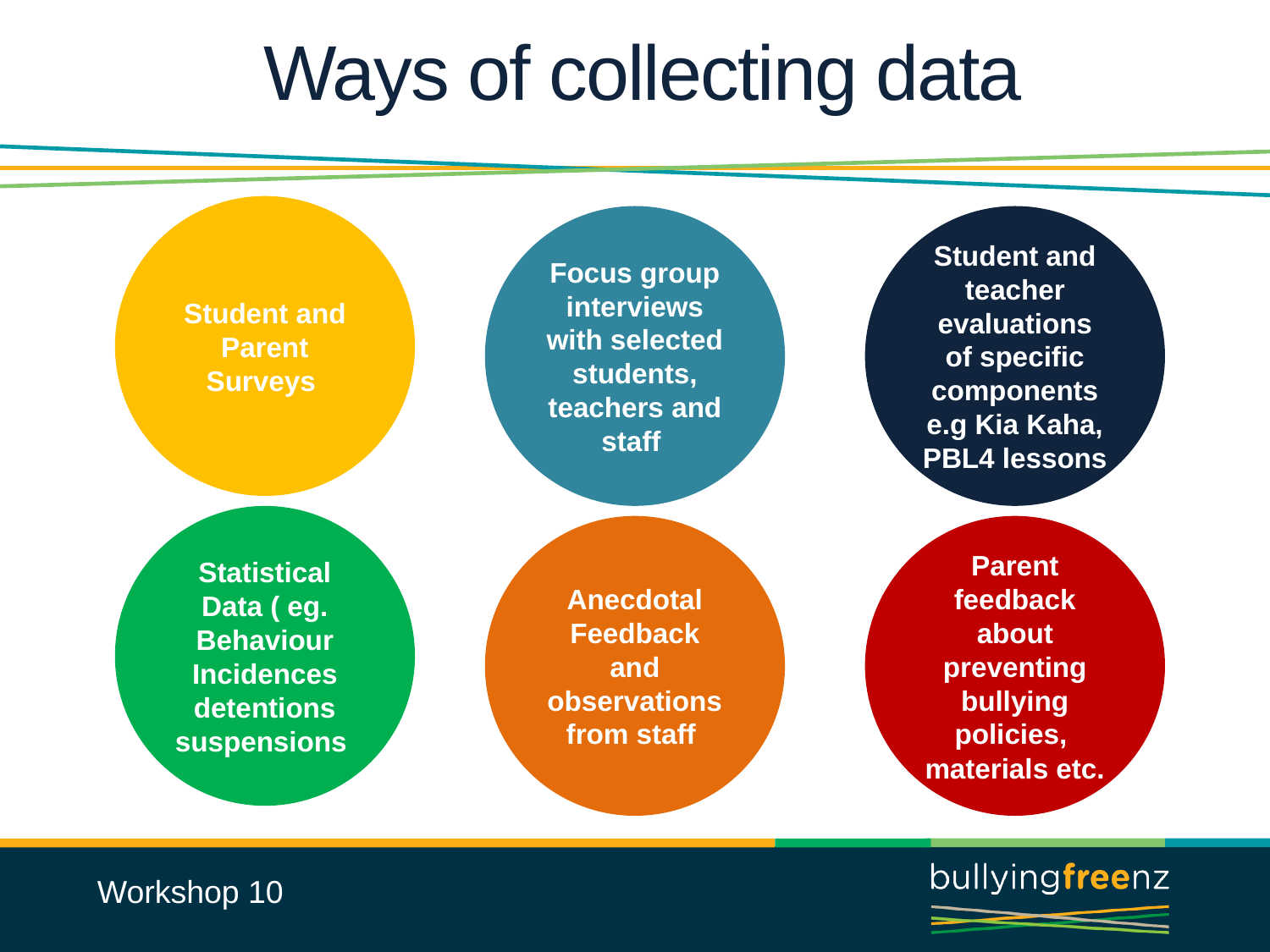

Ways of collecting data
Student and Parent Surveys
Focus group interviews with selected students, teachers and staff
Student and teacher evaluations of specific components e.g Kia Kaha, PBL4 lessons
Statistical Data ( eg. Behaviour Incidences detentions suspensions
Anecdotal Feedback and observations from staff
Parent feedback about preventing bullying policies,  materials etc.
Workshop 10